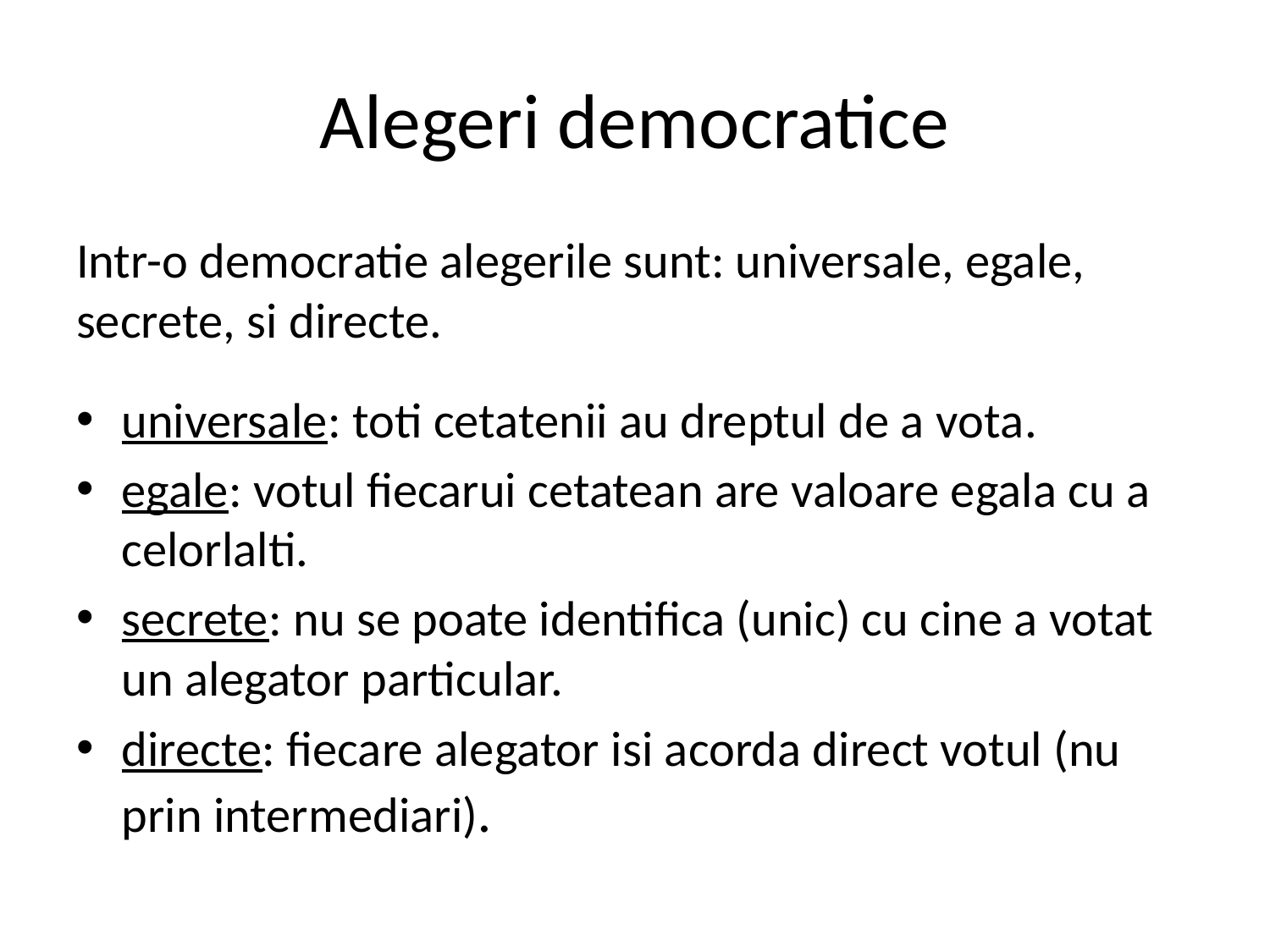

# Alegeri democratice
Intr-o democratie alegerile sunt: universale, egale, secrete, si directe.

universale: toti cetatenii au dreptul de a vota.
egale: votul fiecarui cetatean are valoare egala cu a celorlalti.
secrete: nu se poate identifica (unic) cu cine a votat un alegator particular.
directe: fiecare alegator isi acorda direct votul (nu prin intermediari).